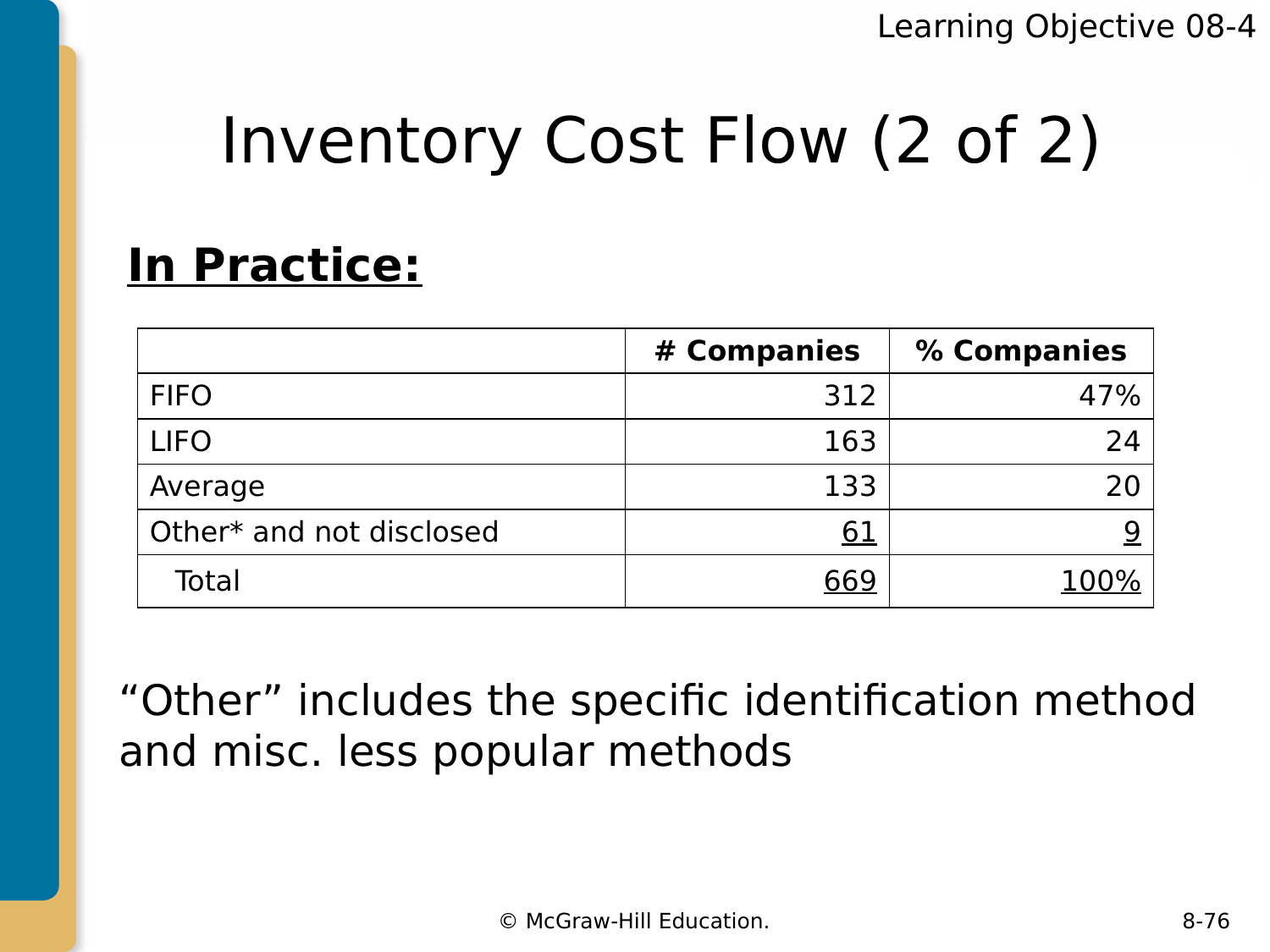

Learning Objective 08-4
# Inventory Cost Flow (2 of 2)
In Practice:
|  | # Companies | % Companies |
| --- | --- | --- |
| FIFO | 312 | 47% |
| LIFO | 163 | 24 |
| Average | 133 | 20 |
| Other\* and not disclosed | 61 | 9 |
| Total | 669 | 100% |
“Other” includes the specific identification method and misc. less popular methods